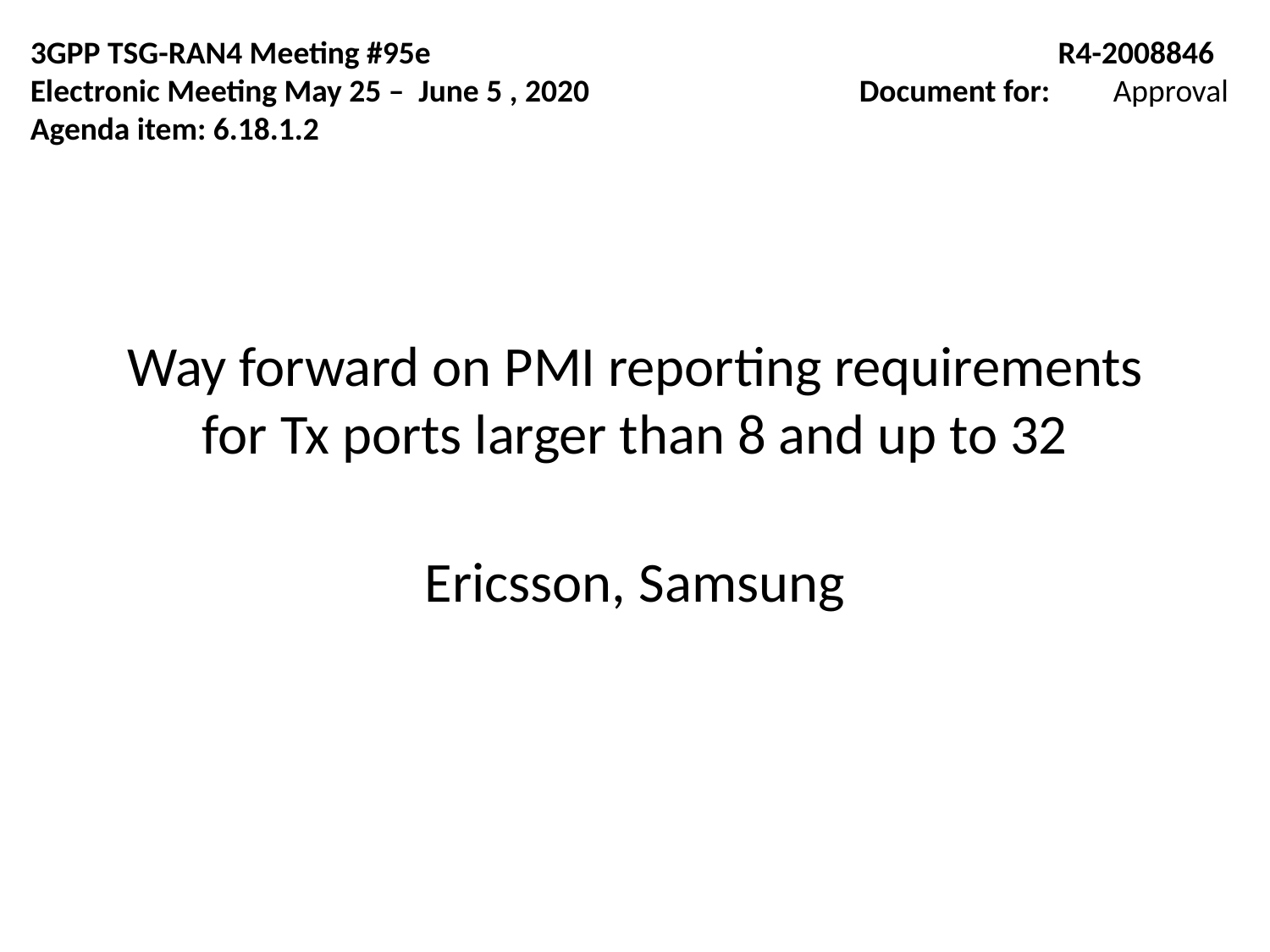

3GPP TSG-RAN4 Meeting #95e
Electronic Meeting May 25 –  June 5 , 2020
Agenda item: 6.18.1.2
R4-2008846
Document for:	Approval
# Way forward on PMI reporting requirements for Tx ports larger than 8 and up to 32
Ericsson, Samsung